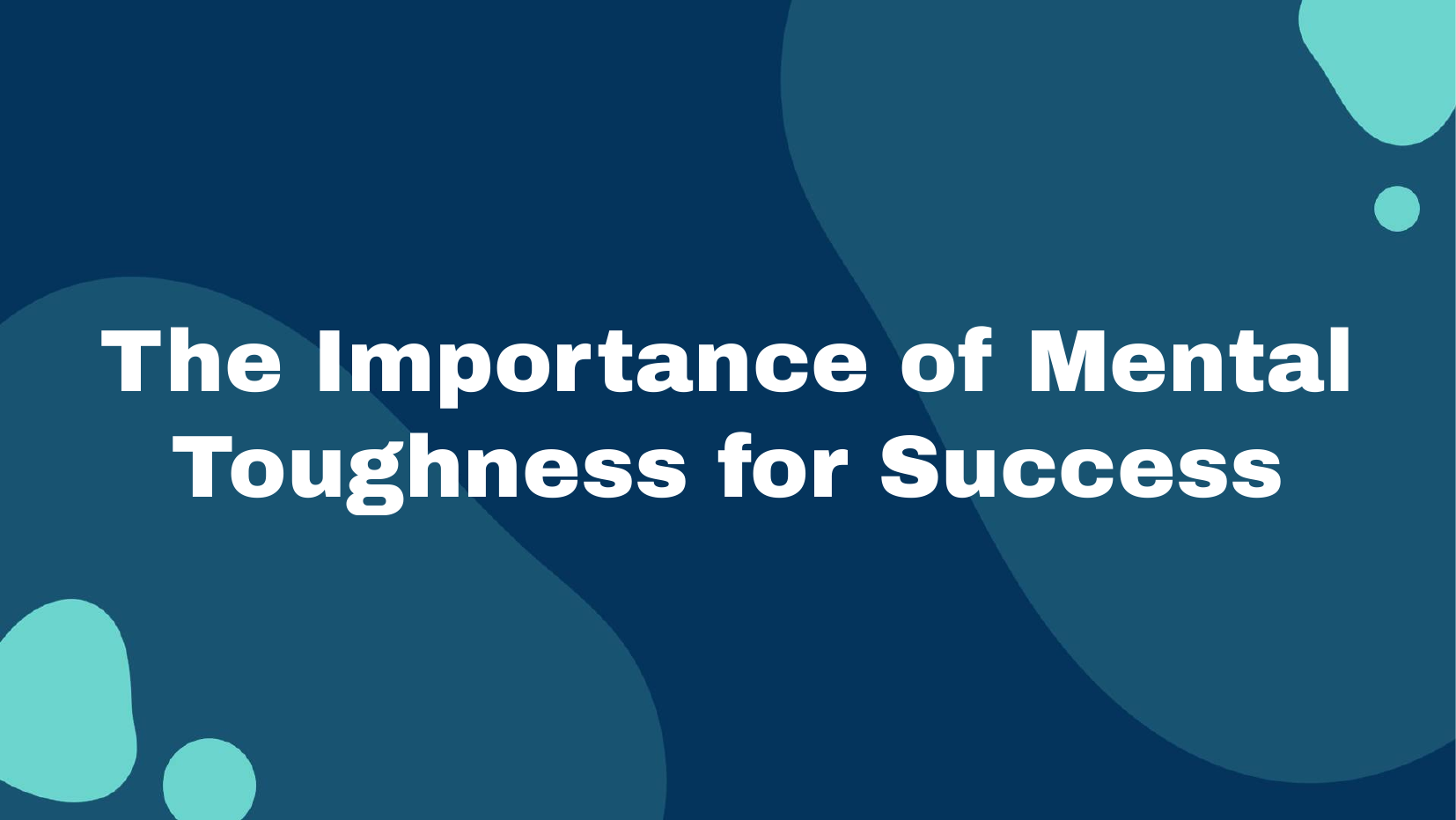

# The Importance of Mental Toughness for Success